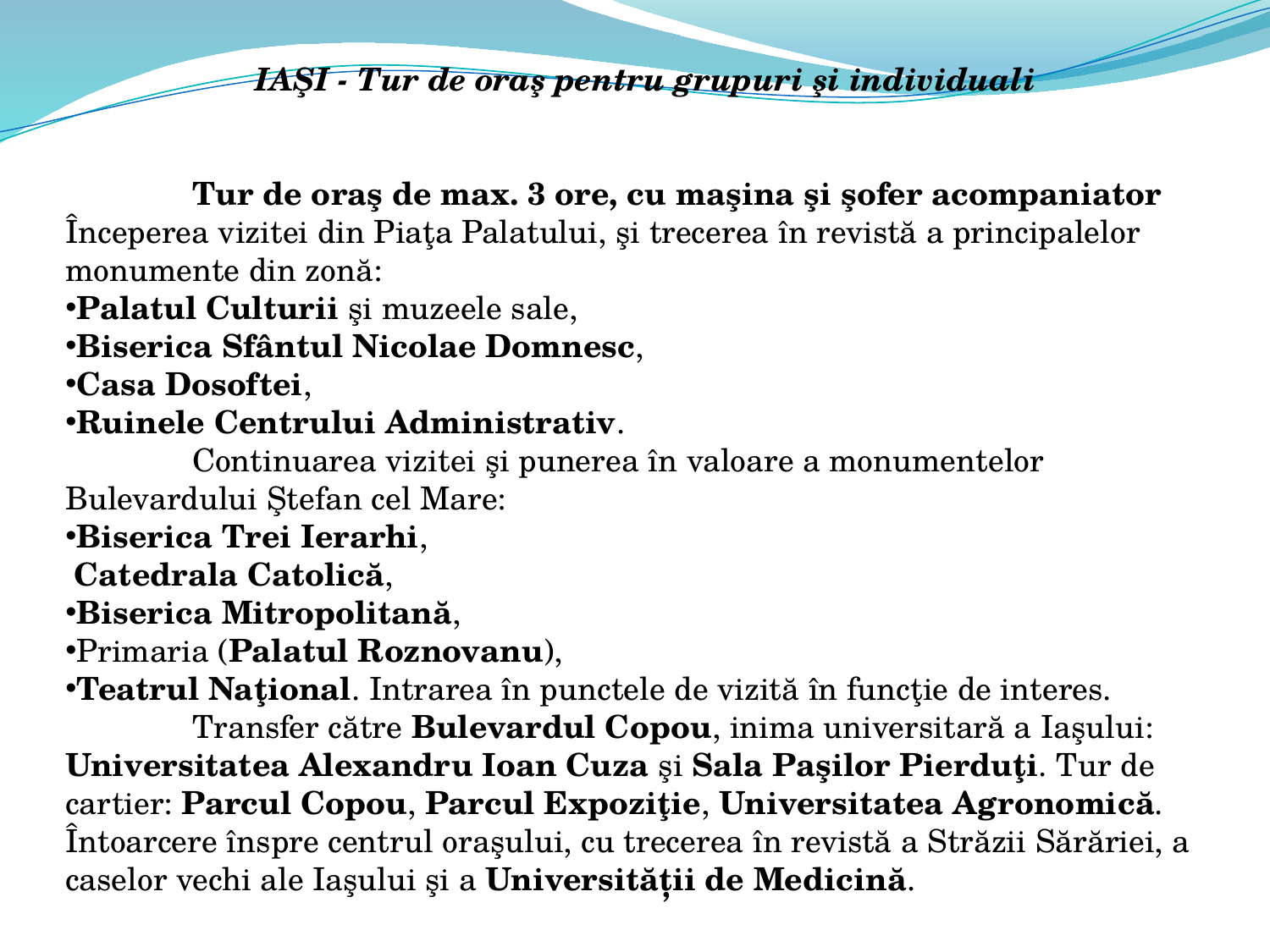

IAŞI - Tur de oraş pentru grupuri şi individuali
	Tur de oraş de max. 3 ore, cu maşina şi şofer acompaniator
Începerea vizitei din Piaţa Palatului, şi trecerea în revistă a principalelor monumente din zonă:
Palatul Culturii şi muzeele sale,
Biserica Sfântul Nicolae Domnesc,
Casa Dosoftei,
Ruinele Centrului Administrativ.
	Continuarea vizitei şi punerea în valoare a monumentelor Bulevardului Ştefan cel Mare:
Biserica Trei Ierarhi,
 Catedrala Catolică,
Biserica Mitropolitană,
Primaria (Palatul Roznovanu),
Teatrul Naţional. Intrarea în punctele de vizită în funcţie de interes.
	Transfer către Bulevardul Copou, inima universitară a Iaşului: Universitatea Alexandru Ioan Cuza şi Sala Paşilor Pierduţi. Tur de cartier: Parcul Copou, Parcul Expoziţie, Universitatea Agronomică. Întoarcere înspre centrul oraşului, cu trecerea în revistă a Străzii Sărăriei, a caselor vechi ale Iaşului şi a Universităţii de Medicină.